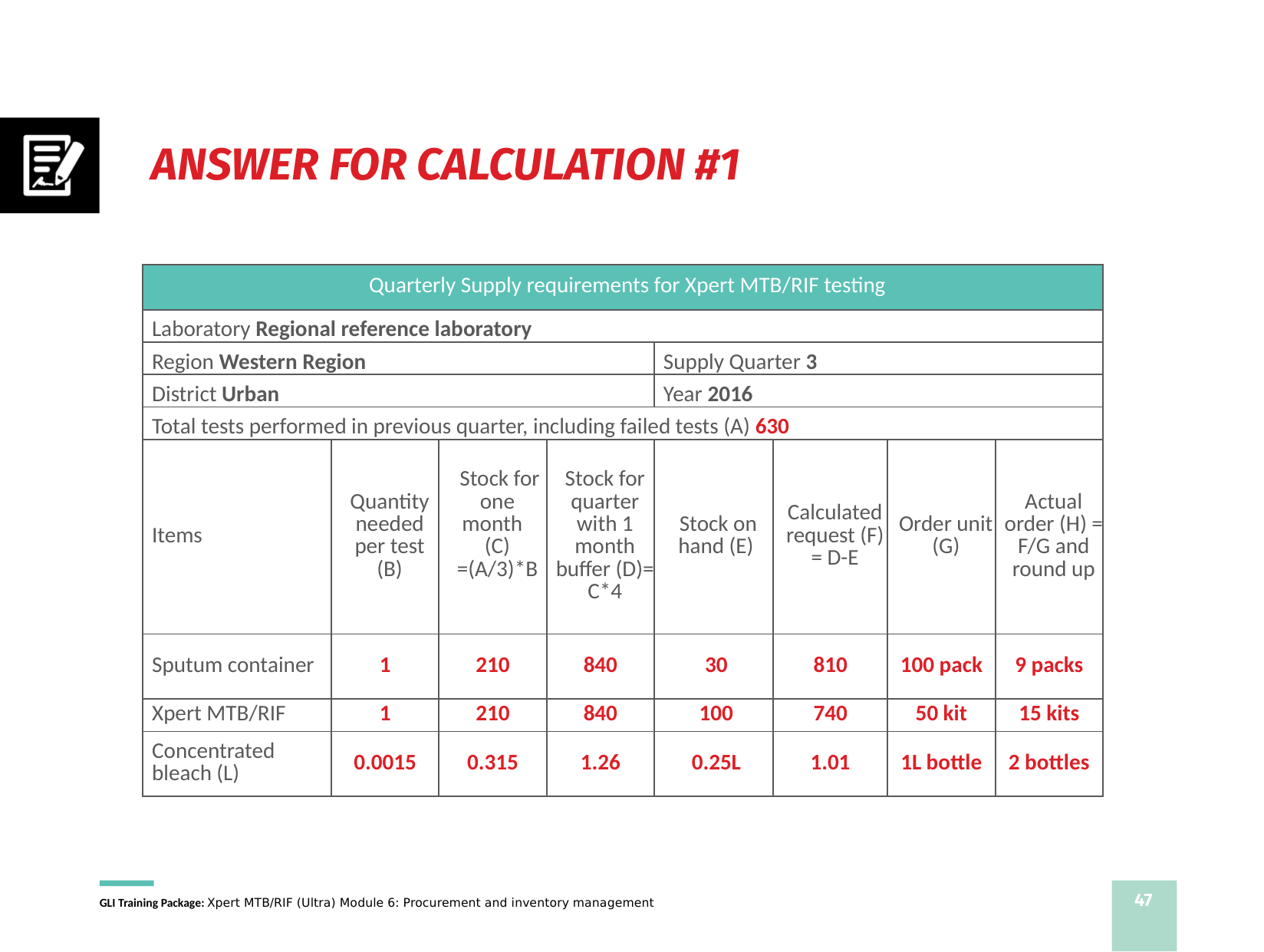

# ANSWER FOR CALCULATION #1
| Quarterly Supply requirements for Xpert MTB/RIF testing |  |  |  |  |  |  |  |
| --- | --- | --- | --- | --- | --- | --- | --- |
| Laboratory Regional reference laboratory |  |  |  |  |  |  |  |
| Region Western Region |  |  |  | Supply Quarter 3 |  |  |  |
| District Urban |  |  |  | Year 2016 |  |  |  |
| Total tests performed in previous quarter, including failed tests (A) 630 |  |  |  |  |  |  |  |
| Items | Quantity needed per test (B) | Stock for one month (C) =(A/3)\*B | Stock for quarter with 1 month buffer (D)= C\*4 | Stock on hand (E) | Calculated request (F) = D-E | Order unit (G) | Actual order (H) = F/G and round up |
| Sputum container | 1 | 210 | 840 | 30 | 810 | 100 pack | 9 packs |
| Xpert MTB/RIF | 1 | 210 | 840 | 100 | 740 | 50 kit | 15 kits |
| Concentrated bleach (L) | 0.0015 | 0.315 | 1.26 | 0.25L | 1.01 | 1L bottle | 2 bottles |